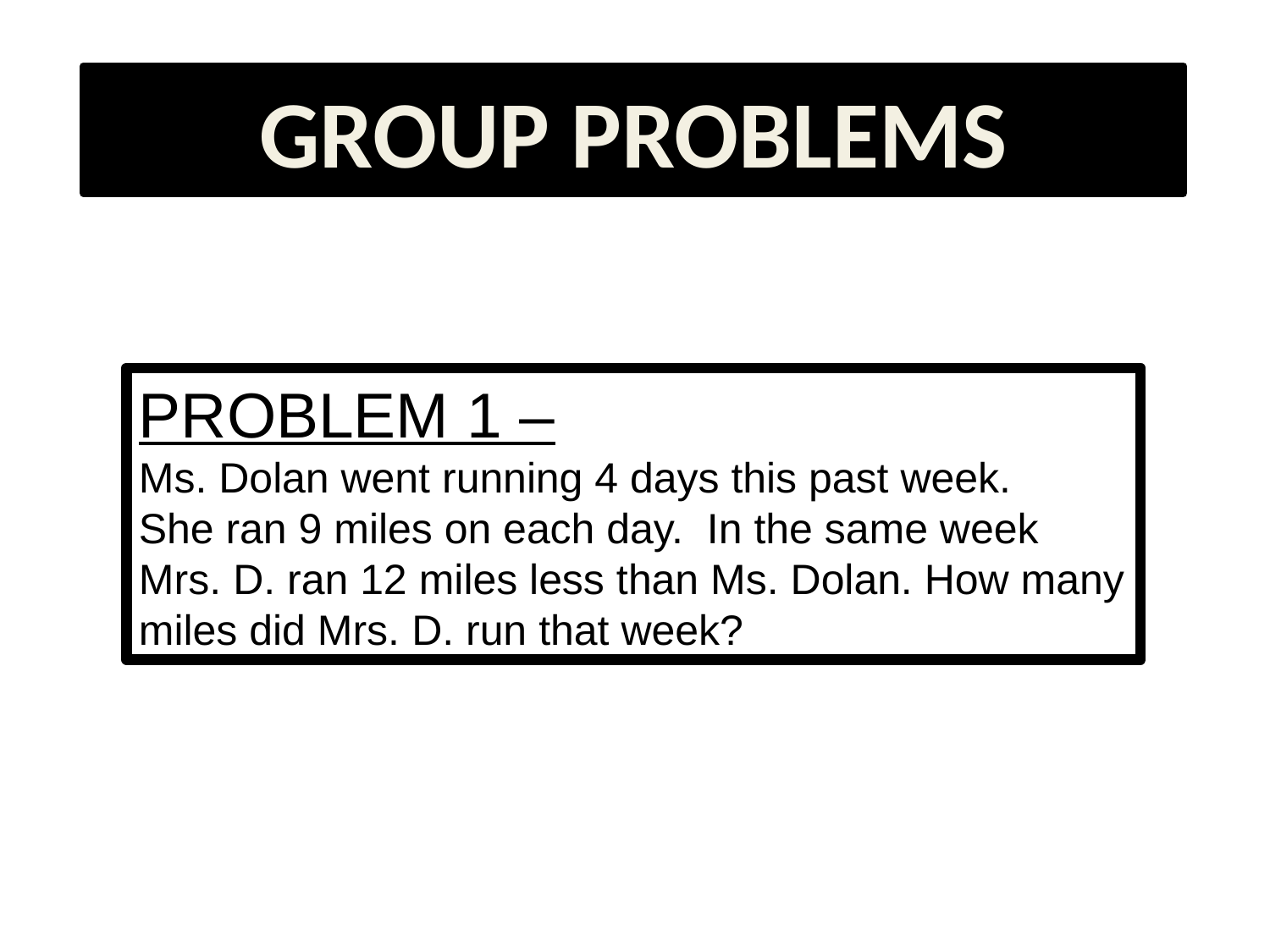

GROUP PROBLEMS
PROBLEM 1 –
Ms. Dolan went running 4 days this past week.
She ran 9 miles on each day.  In the same week
Mrs. D. ran 12 miles less than Ms. Dolan. How many
miles did Mrs. D. run that week?